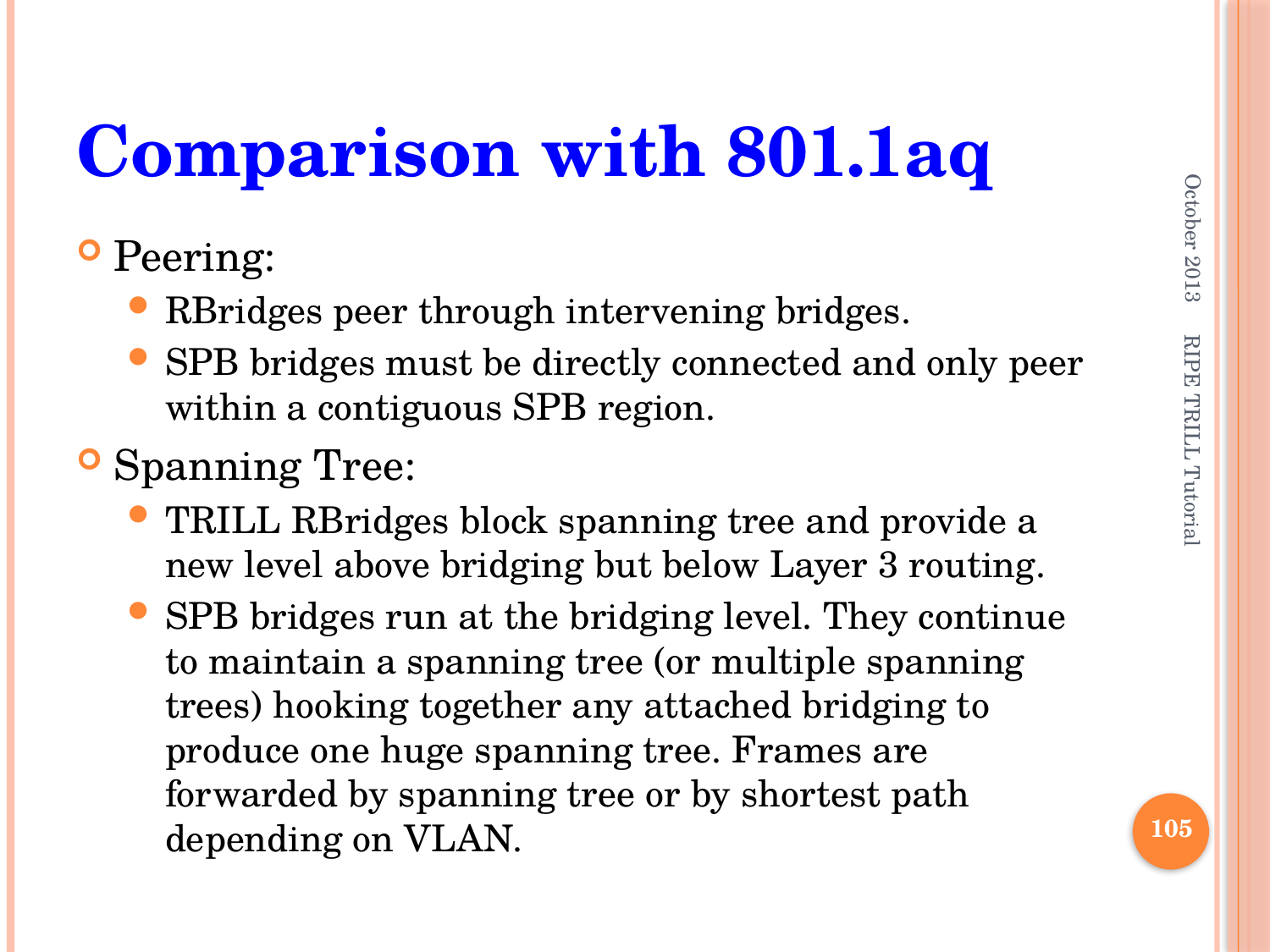

# Comparison with 801.1aq
October 2013
Peering:
RBridges peer through intervening bridges.
SPB bridges must be directly connected and only peer within a contiguous SPB region.
Spanning Tree:
TRILL RBridges block spanning tree and provide a new level above bridging but below Layer 3 routing.
SPB bridges run at the bridging level. They continue to maintain a spanning tree (or multiple spanning trees) hooking together any attached bridging to produce one huge spanning tree. Frames are forwarded by spanning tree or by shortest path depending on VLAN.

RIPE TRILL Tutorial
105